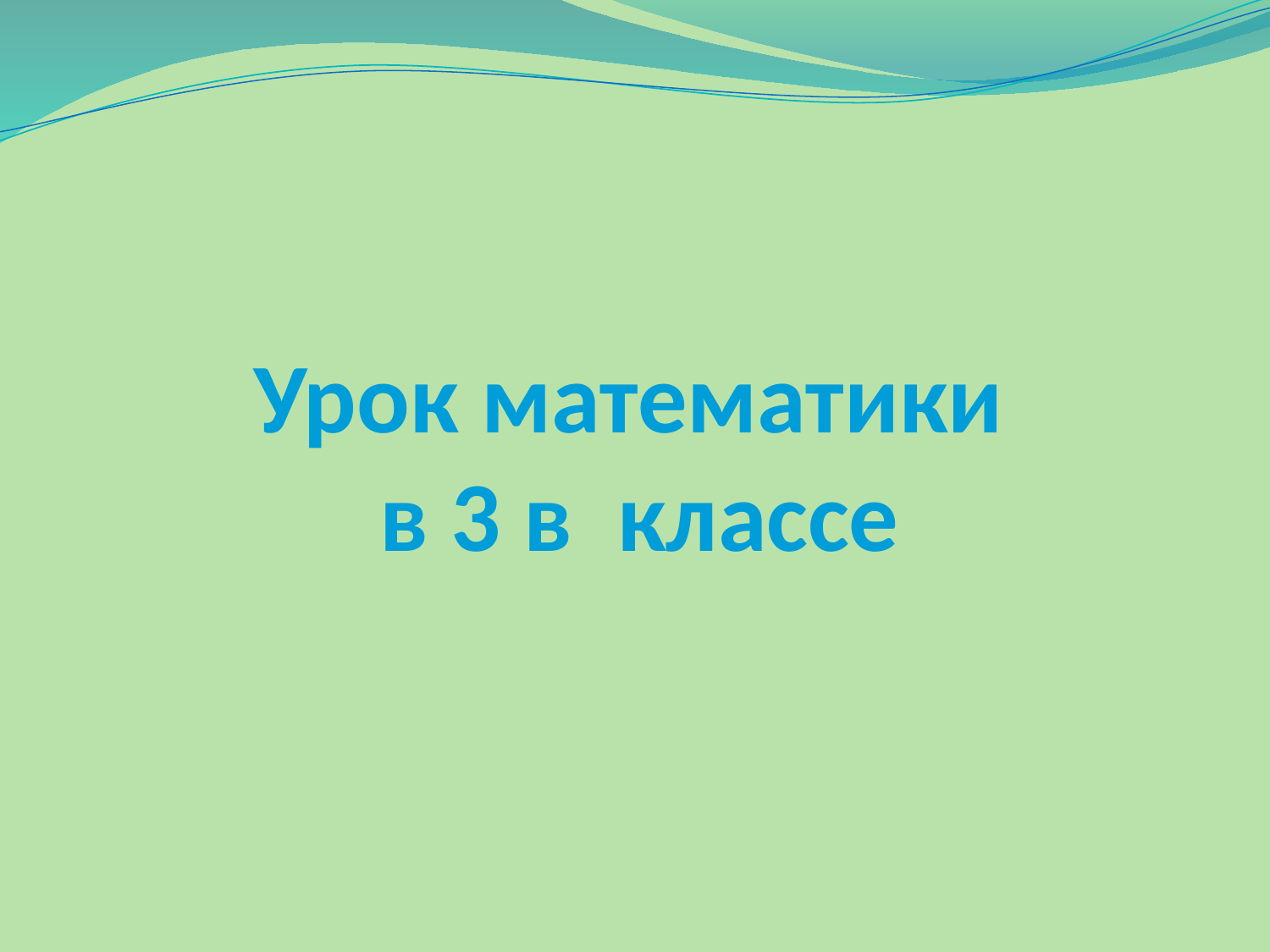

# Урок математики в 3 в  классе